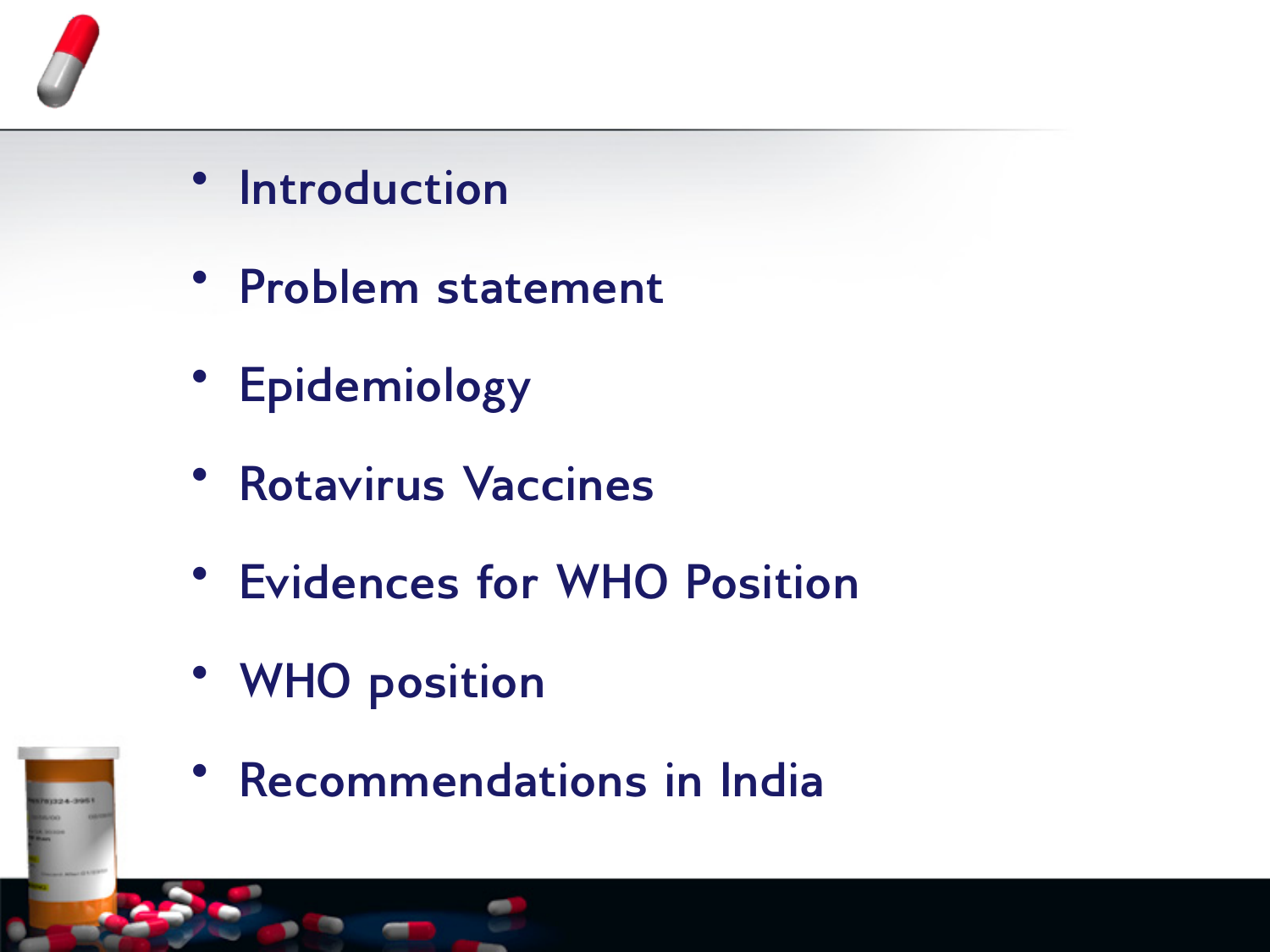

Introduction
Problem statement
Epidemiology
Rotavirus Vaccines
Evidences for WHO Position
WHO position
Recommendations in India